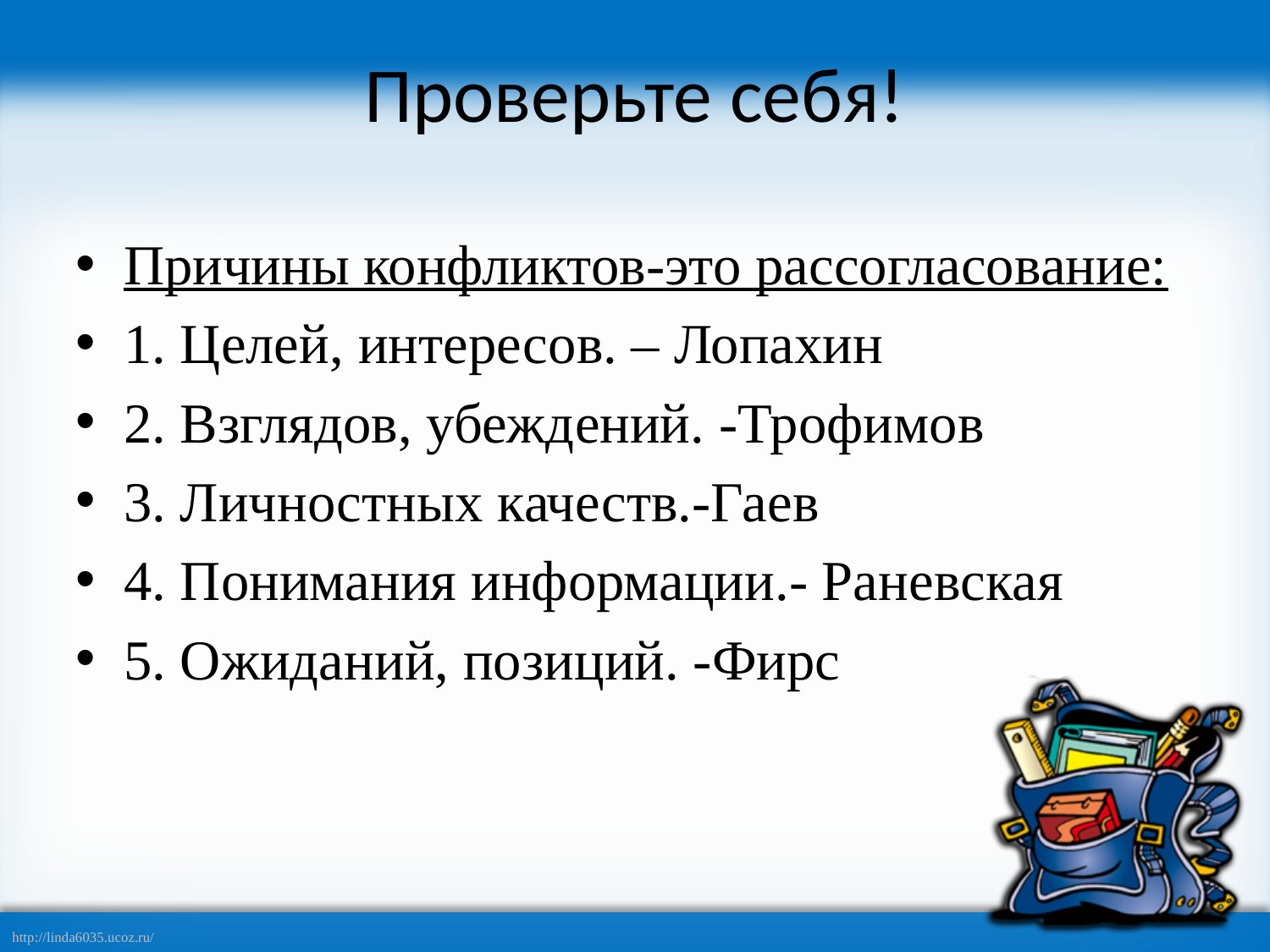

# Проверьте себя!
Причины конфликтов-это рассогласование:
1. Целей, интересов. – Лопахин
2. Взглядов, убеждений. -Трофимов
3. Личностных качеств.-Гаев
4. Понимания информации.- Раневская
5. Ожиданий, позиций. -Фирс